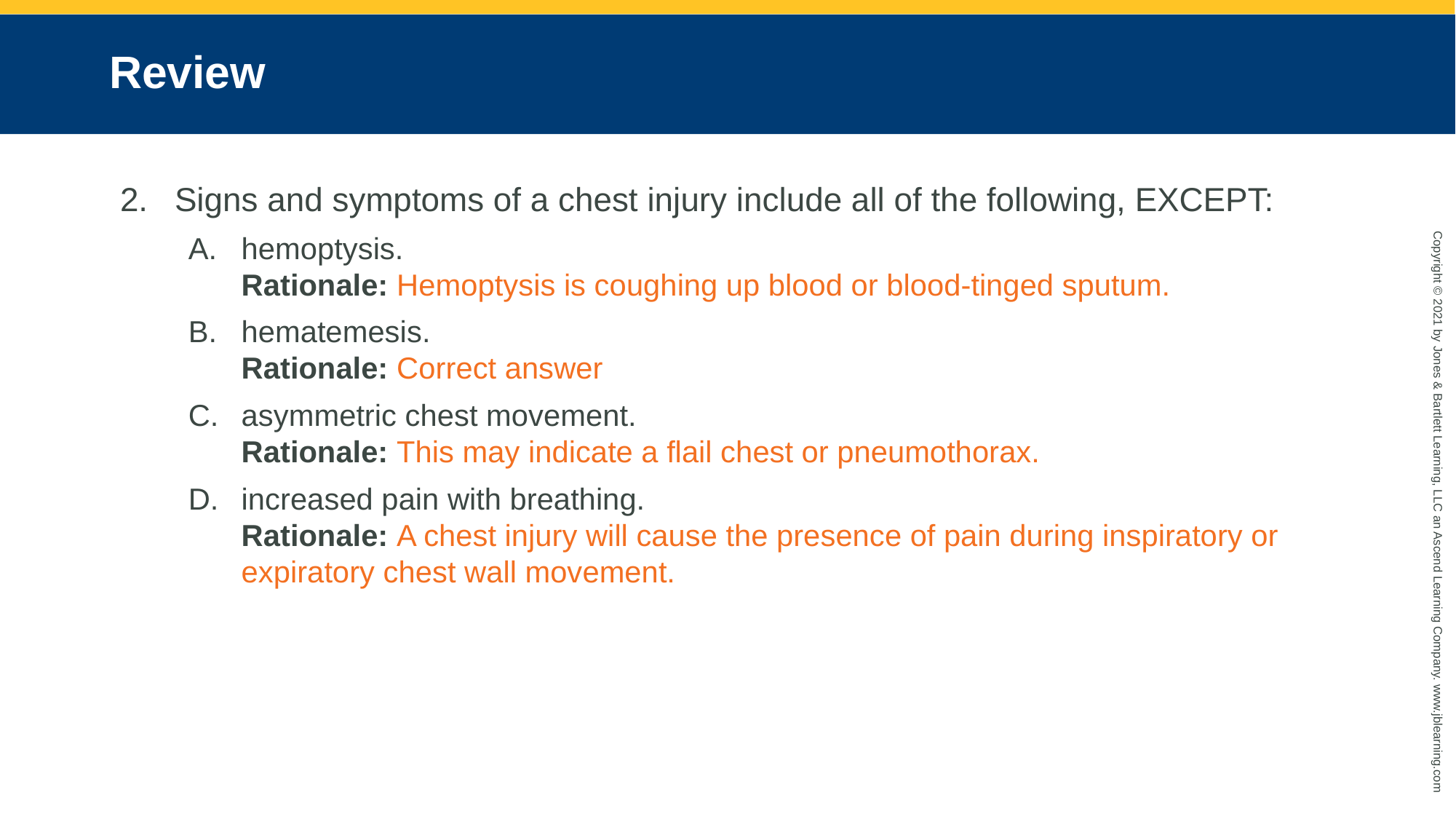

# Review
Signs and symptoms of a chest injury include all of the following, EXCEPT:
hemoptysis.
Rationale: Hemoptysis is coughing up blood or blood-tinged sputum.
hematemesis.
Rationale: Correct answer
asymmetric chest movement.
Rationale: This may indicate a flail chest or pneumothorax.
increased pain with breathing.
Rationale: A chest injury will cause the presence of pain during inspiratory or expiratory chest wall movement.